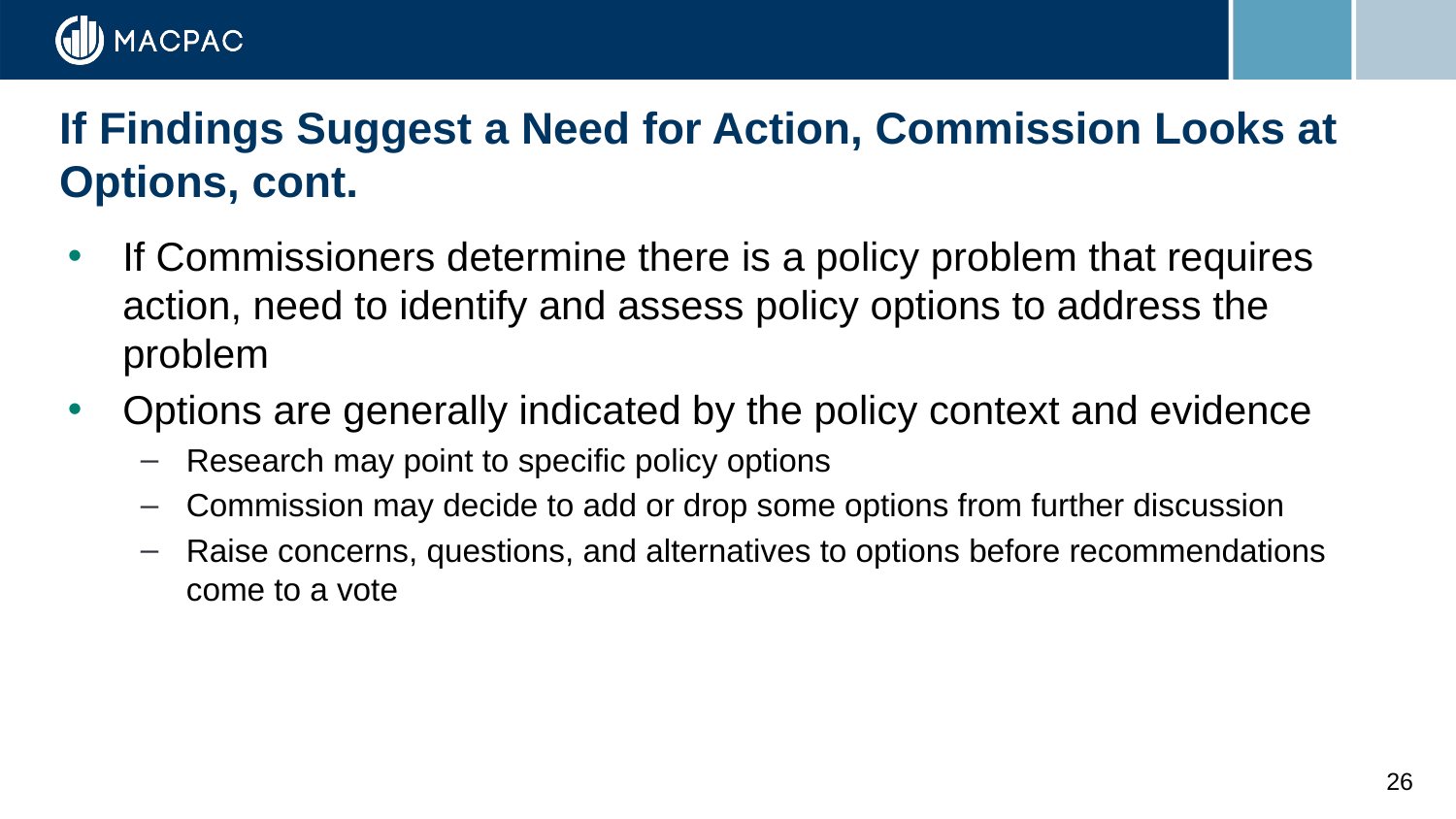

# If Findings Suggest a Need for Action, Commission Looks at Options, cont.
If Commissioners determine there is a policy problem that requires action, need to identify and assess policy options to address the problem
Options are generally indicated by the policy context and evidence
Research may point to specific policy options
Commission may decide to add or drop some options from further discussion
Raise concerns, questions, and alternatives to options before recommendations come to a vote
26